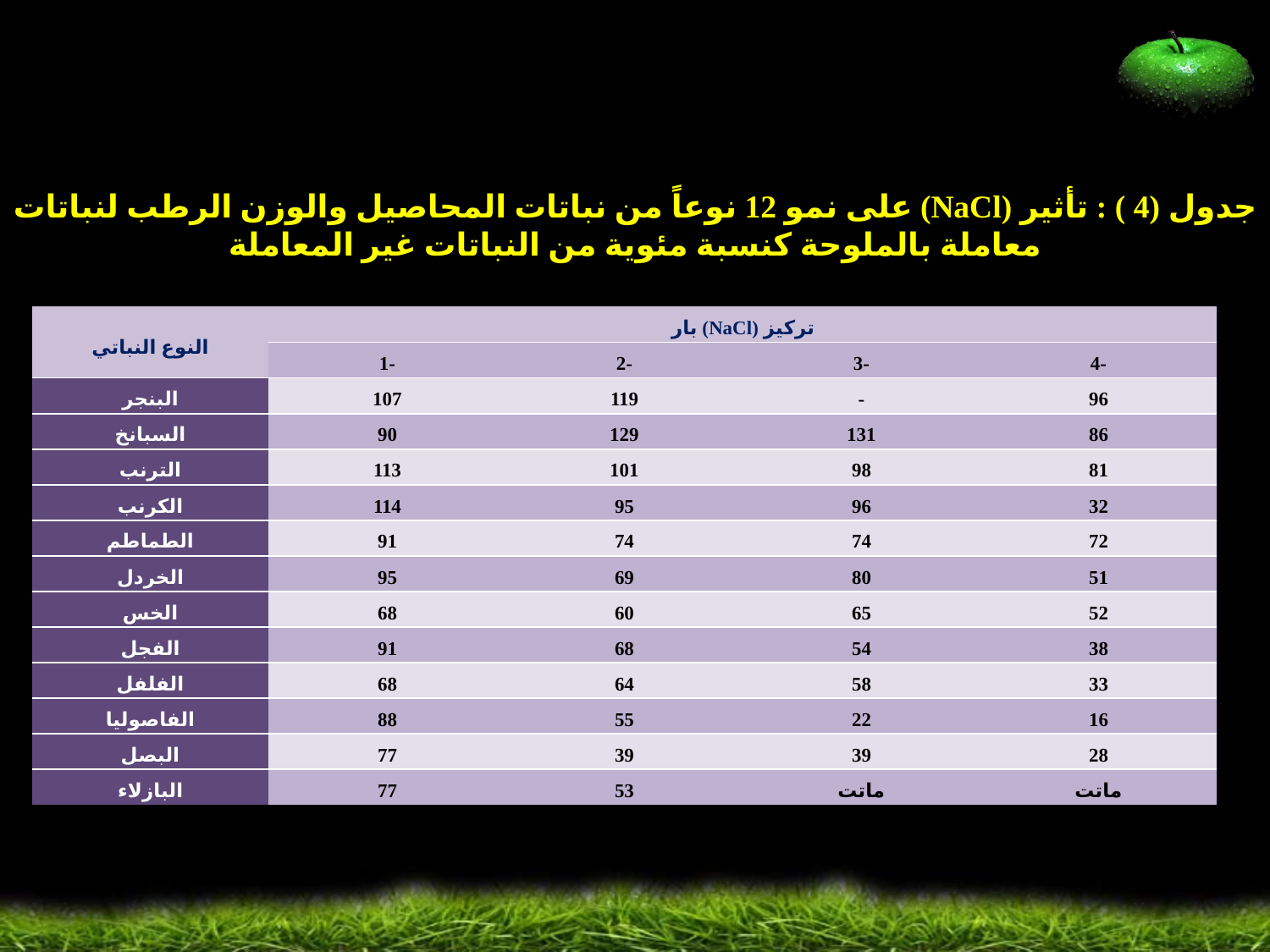

جدول (4 ) : تأثير (NaCl) على نمو 12 نوعاً من نباتات المحاصيل والوزن الرطب لنباتات معاملة بالملوحة كنسبة مئوية من النباتات غير المعاملة
| النوع النباتي | تركيز (NaCl) بار |  |  |  |
| --- | --- | --- | --- | --- |
|  | -1 | -2 | -3 | -4 |
| البنجر | 107 | 119 | - | 96 |
| السبانخ | 90 | 129 | 131 | 86 |
| الترنب | 113 | 101 | 98 | 81 |
| الكرنب | 114 | 95 | 96 | 32 |
| الطماطم | 91 | 74 | 74 | 72 |
| الخردل | 95 | 69 | 80 | 51 |
| الخس | 68 | 60 | 65 | 52 |
| الفجل | 91 | 68 | 54 | 38 |
| الفلفل | 68 | 64 | 58 | 33 |
| الفاصوليا | 88 | 55 | 22 | 16 |
| البصل | 77 | 39 | 39 | 28 |
| البازلاء | 77 | 53 | ماتت | ماتت |